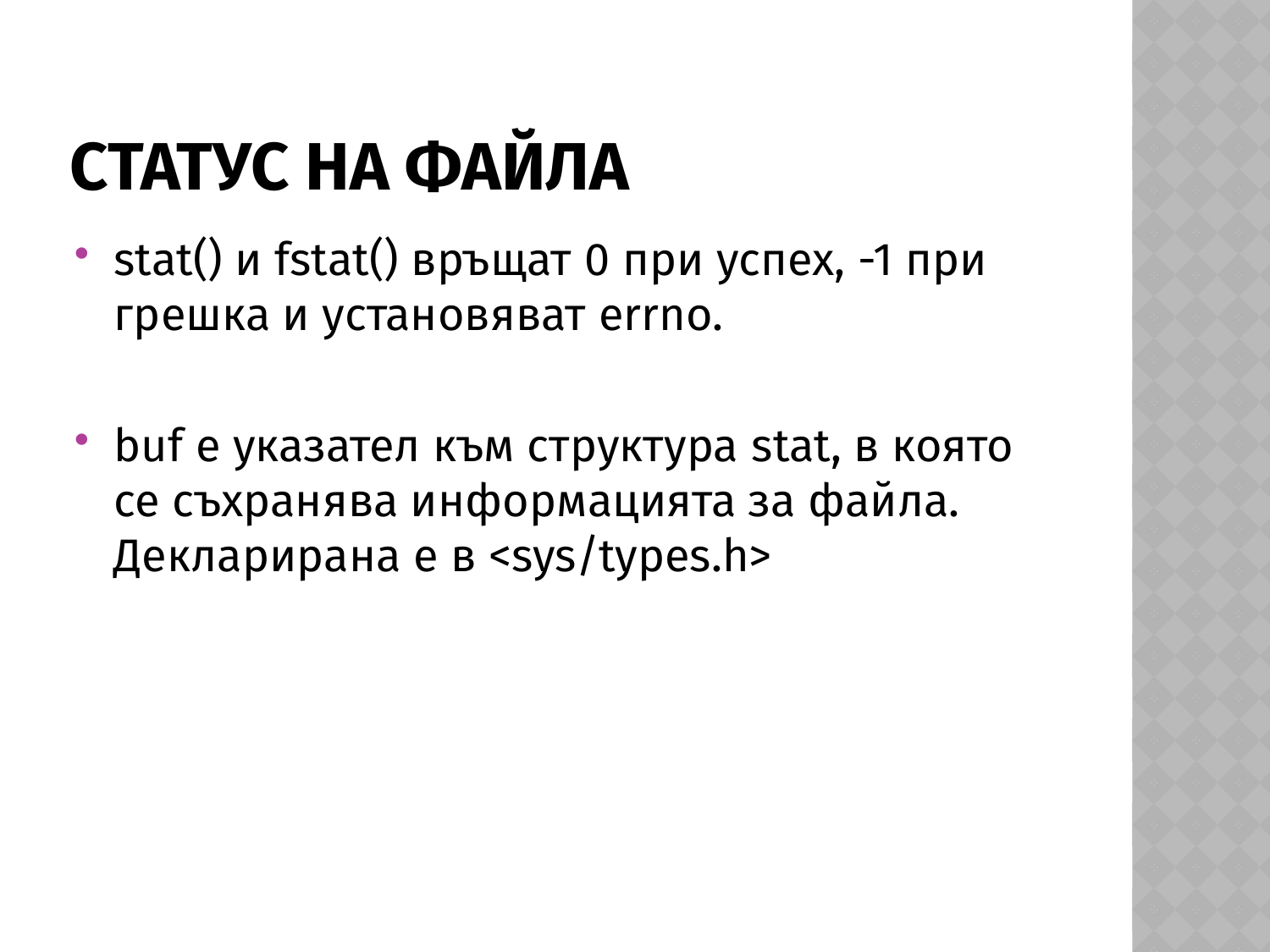

# Статус на файла
stat() и fstat() връщат 0 при успех, -1 при грешка и установяват errno.

buf е указател към структура stat, в която се съхранява информацията за файла. Декларирана е в <sys/types.h>